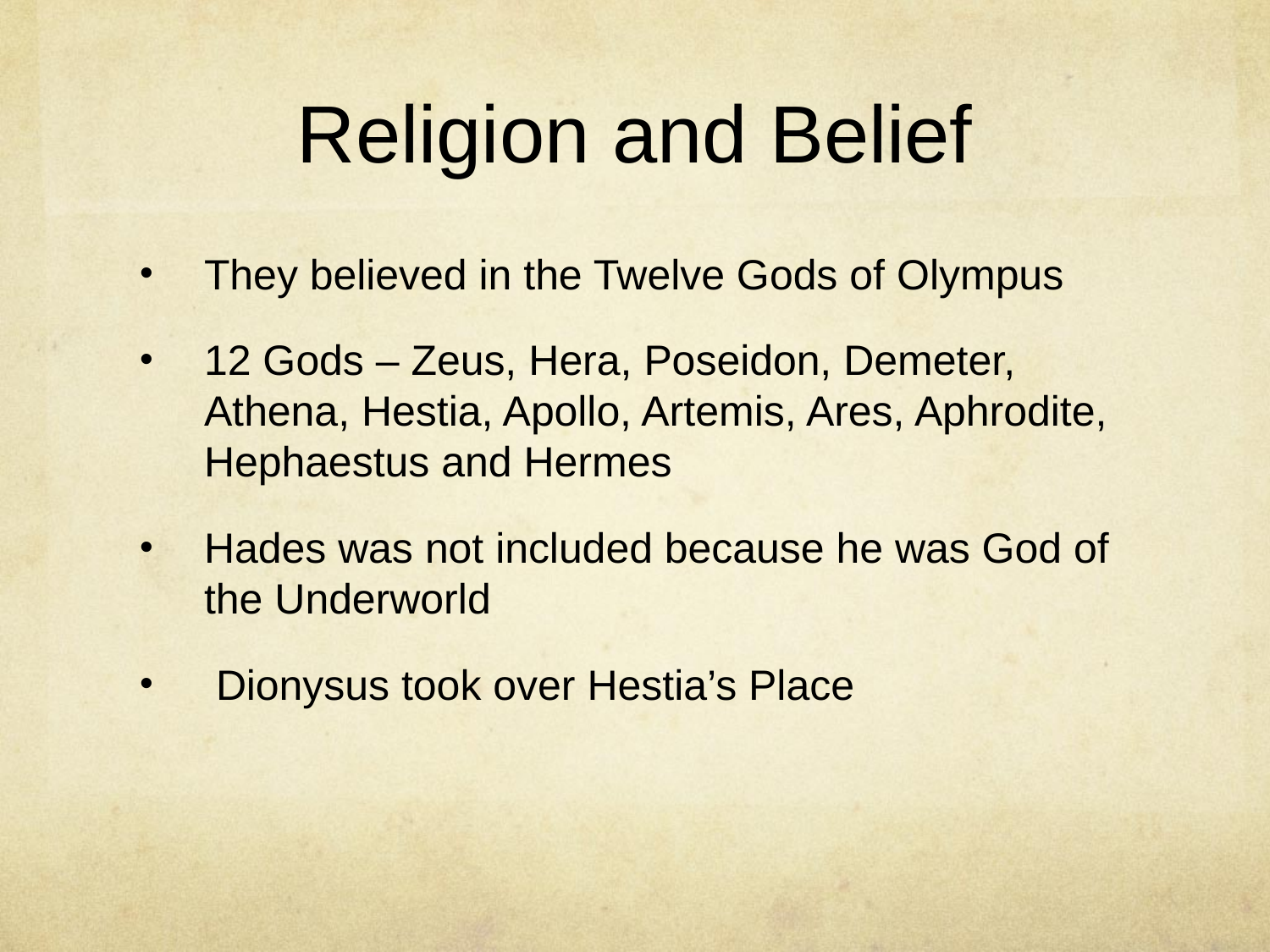

# Religion and Belief

They believed in the Twelve Gods of Olympus
12 Gods – Zeus, Hera, Poseidon, Demeter, Athena, Hestia, Apollo, Artemis, Ares, Aphrodite, Hephaestus and Hermes
Hades was not included because he was God of the Underworld
 Dionysus took over Hestia’s Place